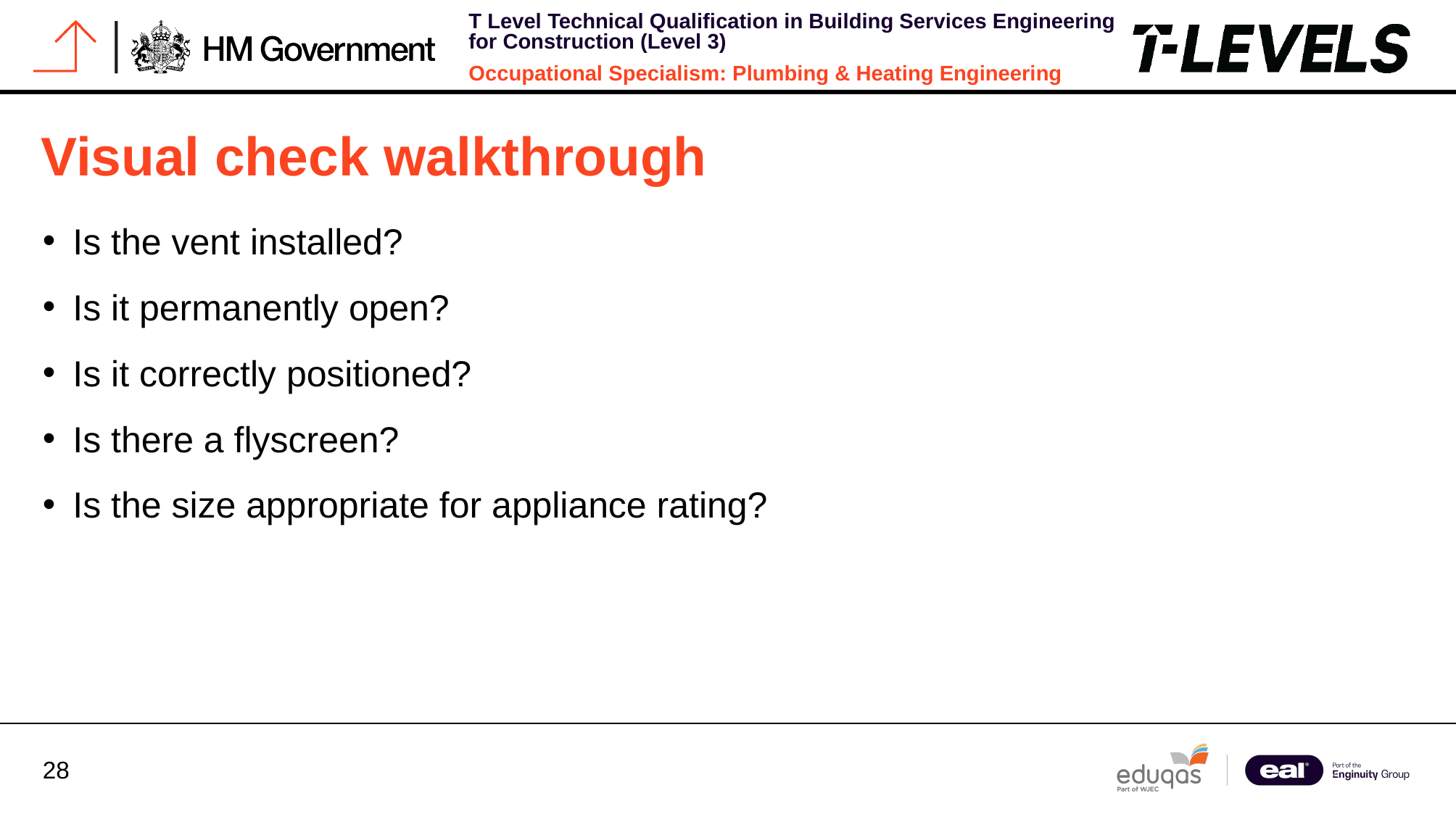

# Visual check walkthrough
Is the vent installed?
Is it permanently open?
Is it correctly positioned?
Is there a flyscreen?
Is the size appropriate for appliance rating?